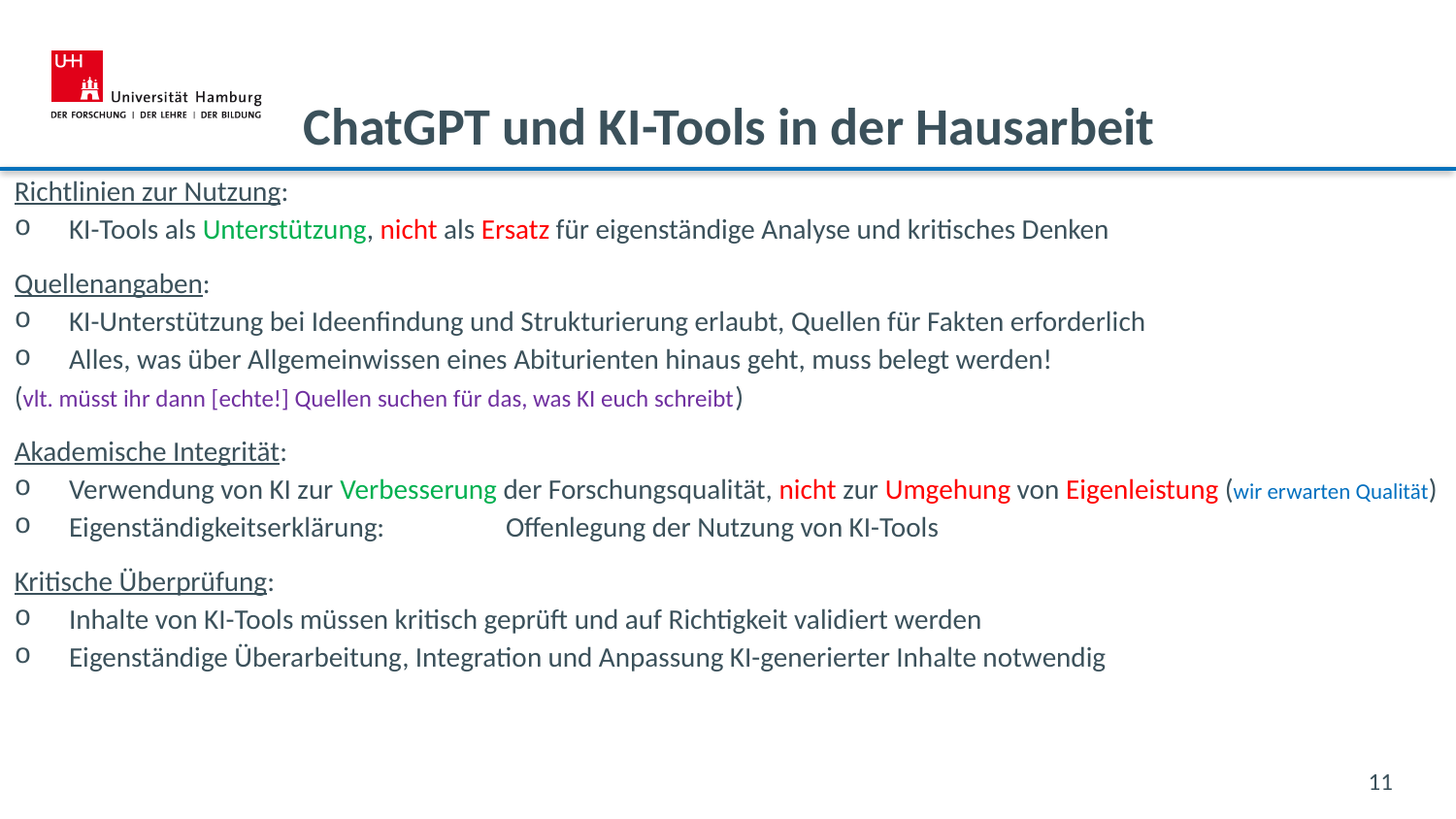

# ChatGPT und KI-Tools in der Hausarbeit
Richtlinien zur Nutzung:
KI-Tools als Unterstützung, nicht als Ersatz für eigenständige Analyse und kritisches Denken

Quellenangaben:
KI-Unterstützung bei Ideenfindung und Strukturierung erlaubt, Quellen für Fakten erforderlich
Alles, was über Allgemeinwissen eines Abiturienten hinaus geht, muss belegt werden!
(vlt. müsst ihr dann [echte!] Quellen suchen für das, was KI euch schreibt)

Akademische Integrität:
Verwendung von KI zur Verbesserung der Forschungsqualität, nicht zur Umgehung von Eigenleistung (wir erwarten Qualität)
Eigenständigkeitserklärung: 	Offenlegung der Nutzung von KI-Tools

Kritische Überprüfung:
Inhalte von KI-Tools müssen kritisch geprüft und auf Richtigkeit validiert werden
Eigenständige Überarbeitung, Integration und Anpassung KI-generierter Inhalte notwendig
11